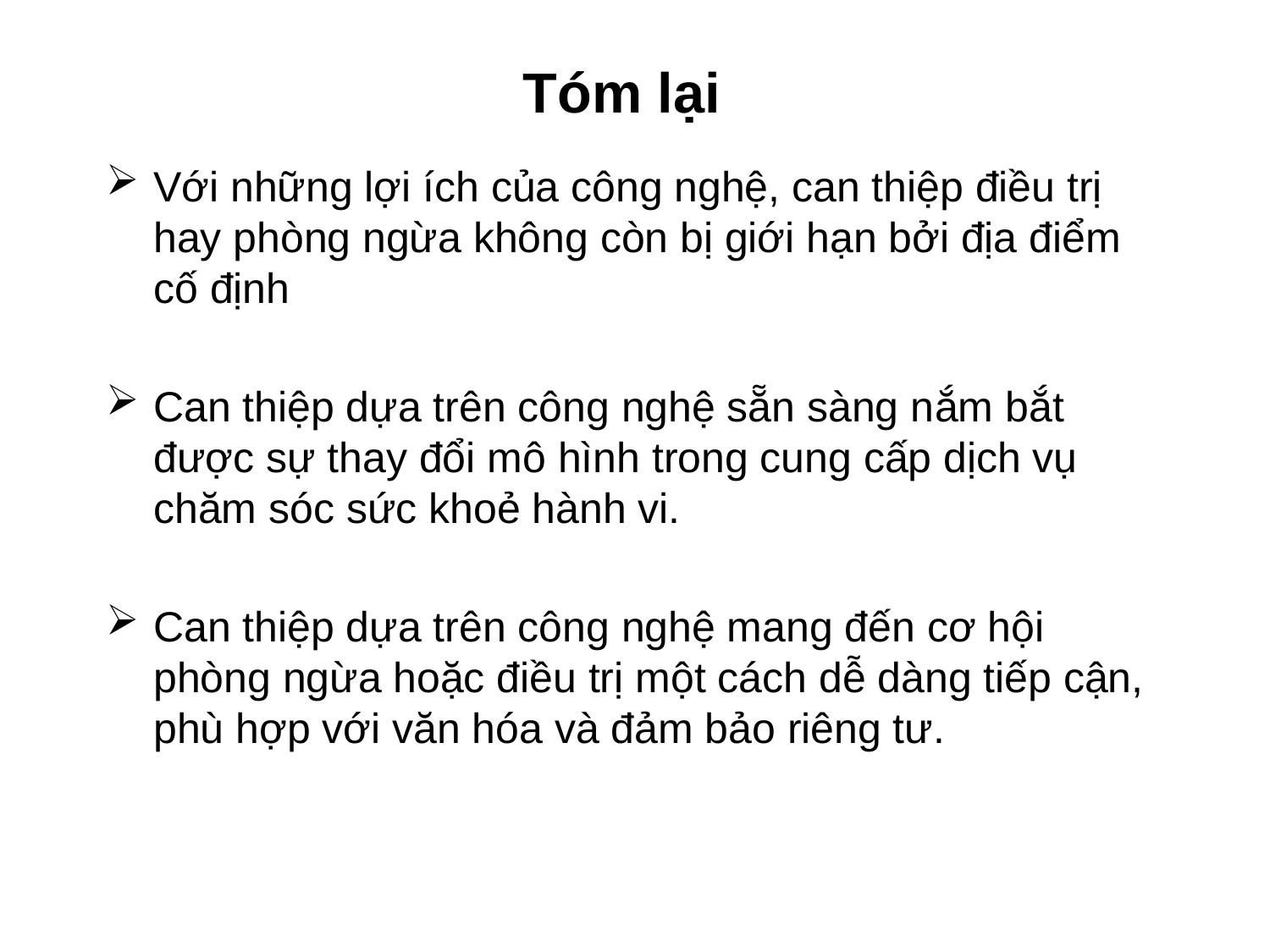

Tóm lại
Với những lợi ích của công nghệ, can thiệp điều trị hay phòng ngừa không còn bị giới hạn bởi địa điểm cố định

Can thiệp dựa trên công nghệ sẵn sàng nắm bắt được sự thay đổi mô hình trong cung cấp dịch vụ chăm sóc sức khoẻ hành vi.

Can thiệp dựa trên công nghệ mang đến cơ hội phòng ngừa hoặc điều trị một cách dễ dàng tiếp cận, phù hợp với văn hóa và đảm bảo riêng tư.